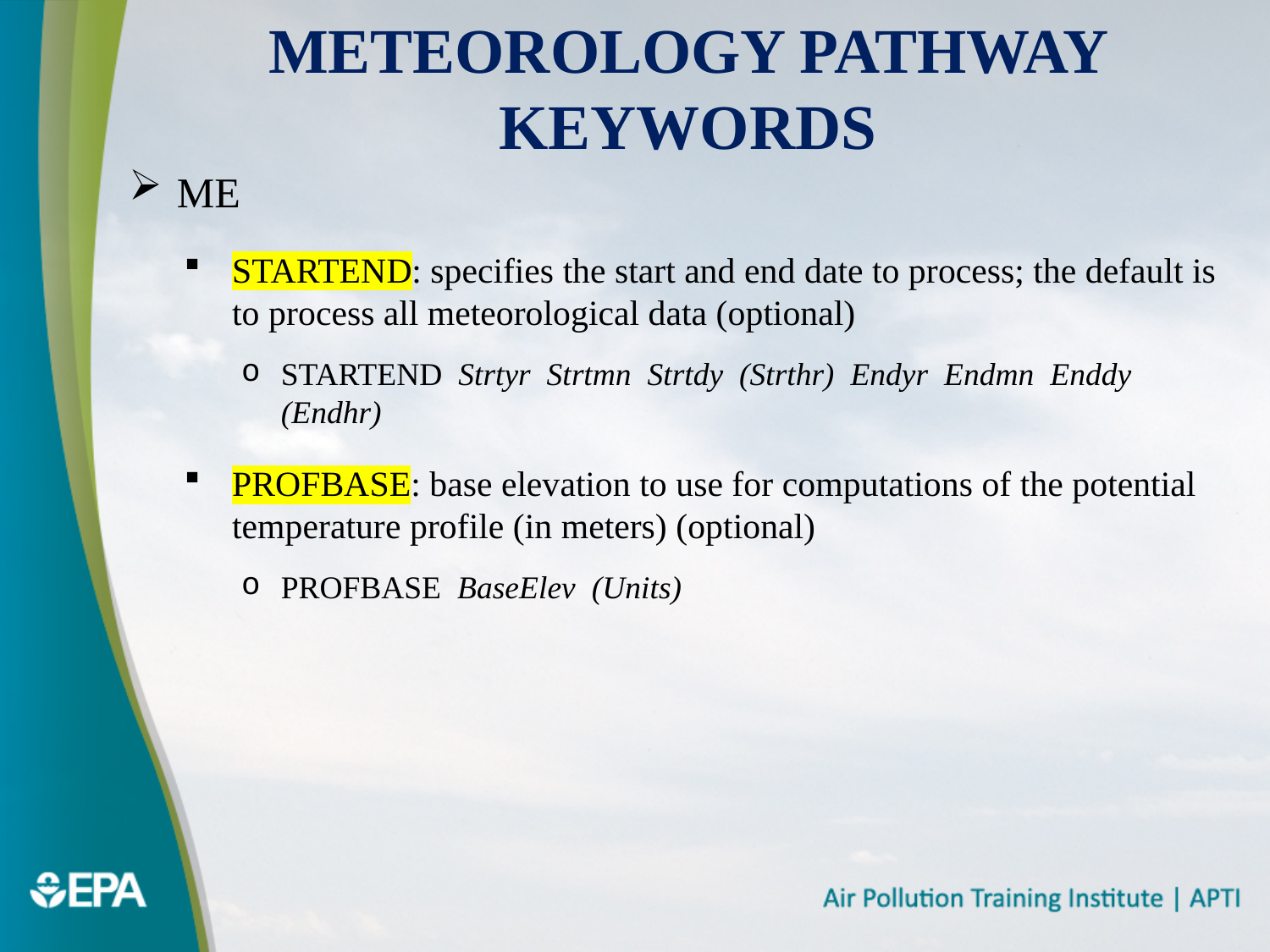

# Meteorology Pathway Keywords
ME
STARTEND: specifies the start and end date to process; the default is to process all meteorological data (optional)
STARTEND  Strtyr  Strtmn  Strtdy  (Strthr)  Endyr  Endmn  Enddy  (Endhr)
PROFBASE: base elevation to use for computations of the potential temperature profile (in meters) (optional)
PROFBASE  BaseElev  (Units)